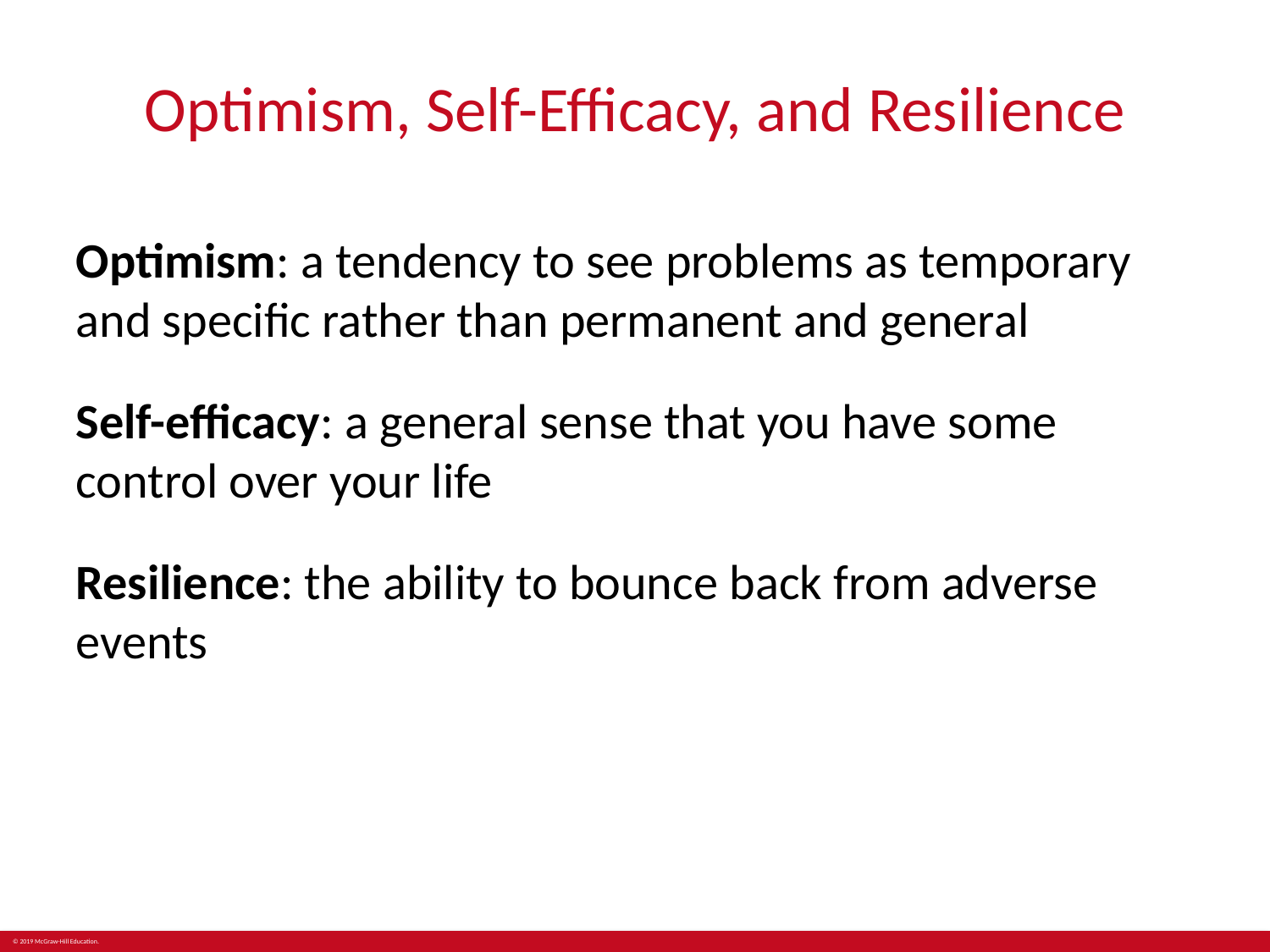

# Optimism, Self-Efficacy, and Resilience
Optimism: a tendency to see problems as temporary and specific rather than permanent and general
Self-efficacy: a general sense that you have some control over your life
Resilience: the ability to bounce back from adverse events